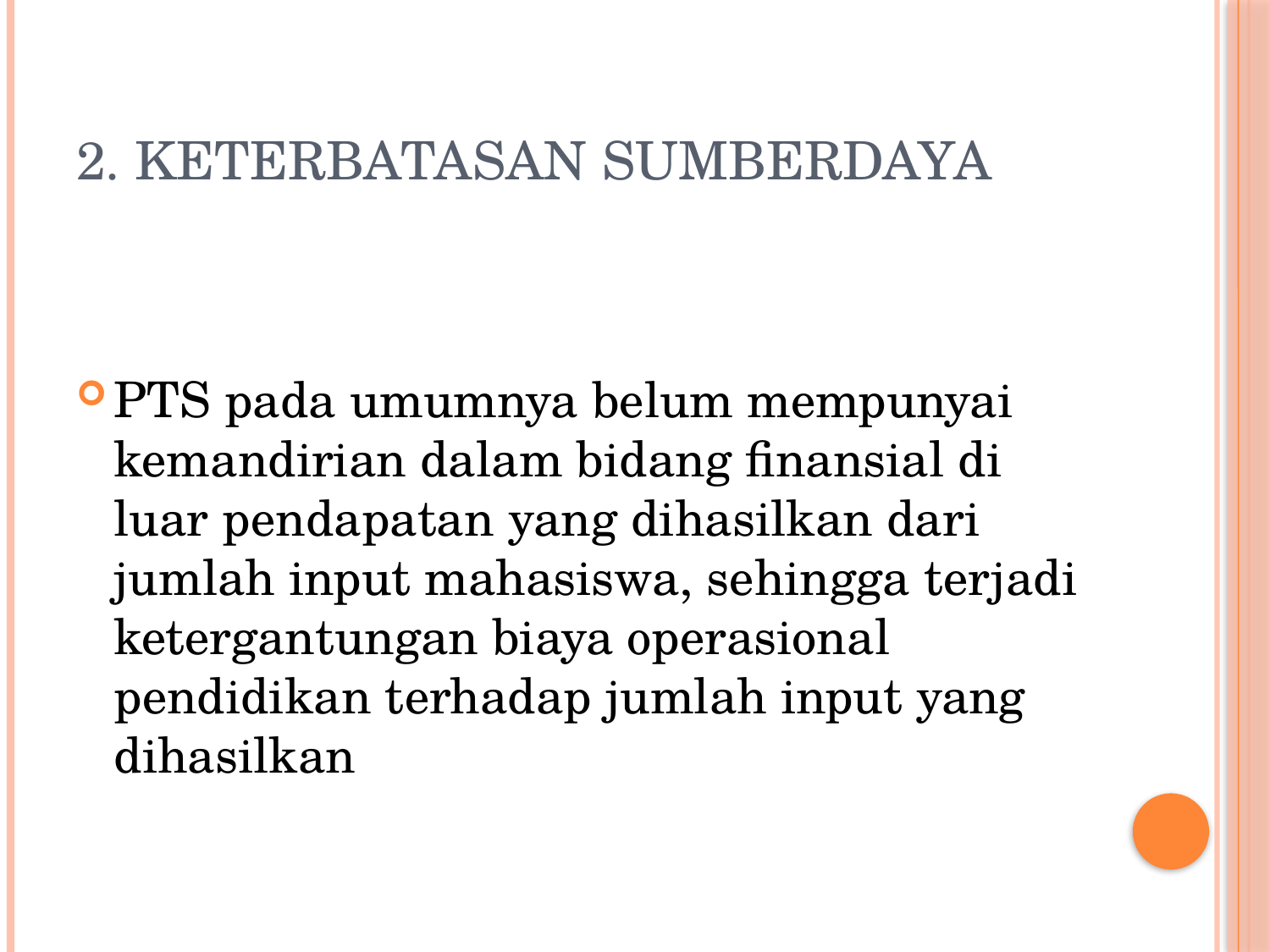

# 2. Keterbatasan Sumberdaya

PTS pada umumnya belum mempunyai kemandirian dalam bidang finansial di luar pendapatan yang dihasilkan dari jumlah input mahasiswa, sehingga terjadi ketergantungan biaya operasional pendidikan terhadap jumlah input yang dihasilkan